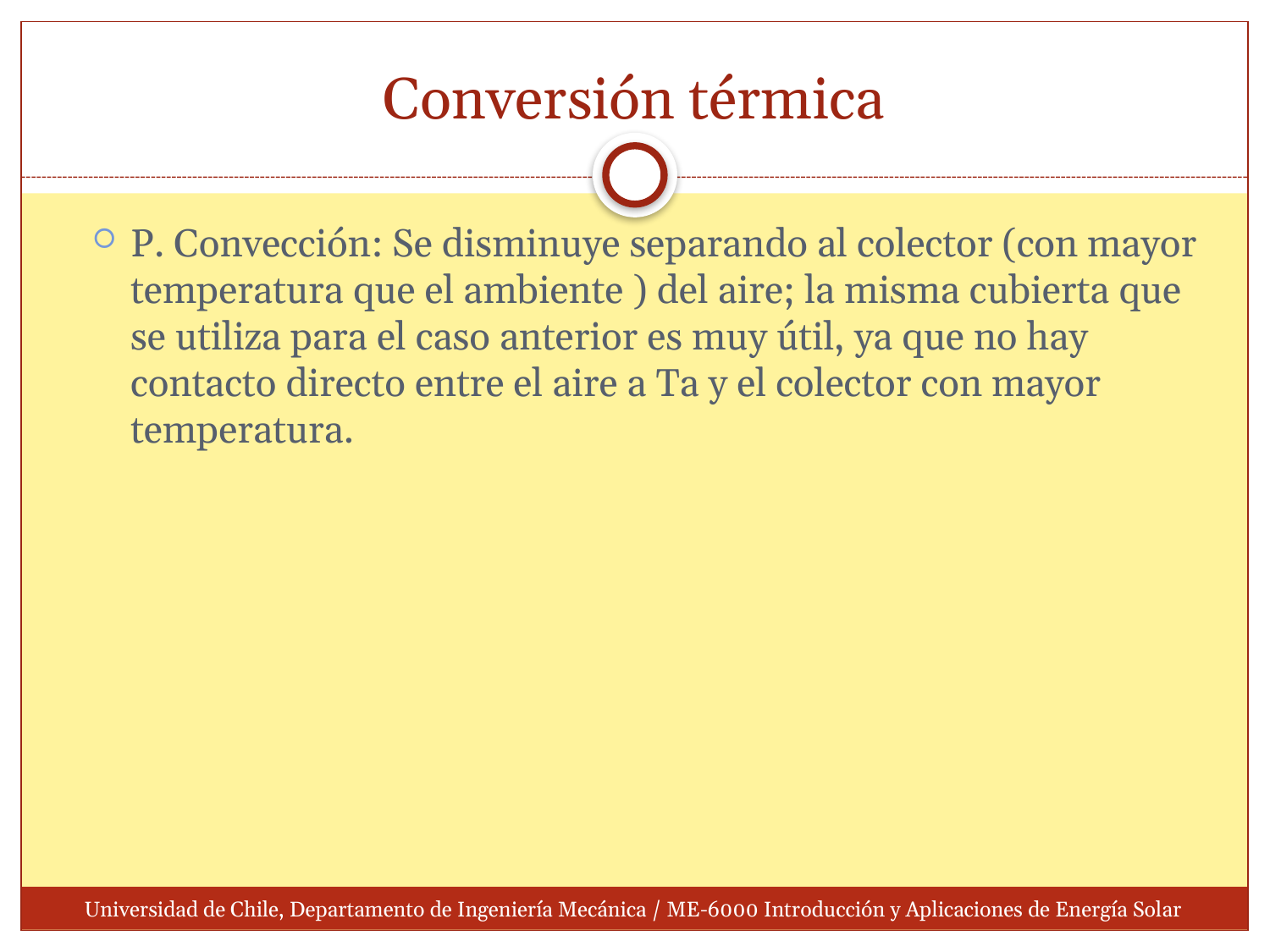

# Conversión térmica
P. Convección: Se disminuye separando al colector (con mayor temperatura que el ambiente ) del aire; la misma cubierta que se utiliza para el caso anterior es muy útil, ya que no hay contacto directo entre el aire a Ta y el colector con mayor temperatura.
Universidad de Chile, Departamento de Ingeniería Mecánica / ME-6000 Introducción y Aplicaciones de Energía Solar